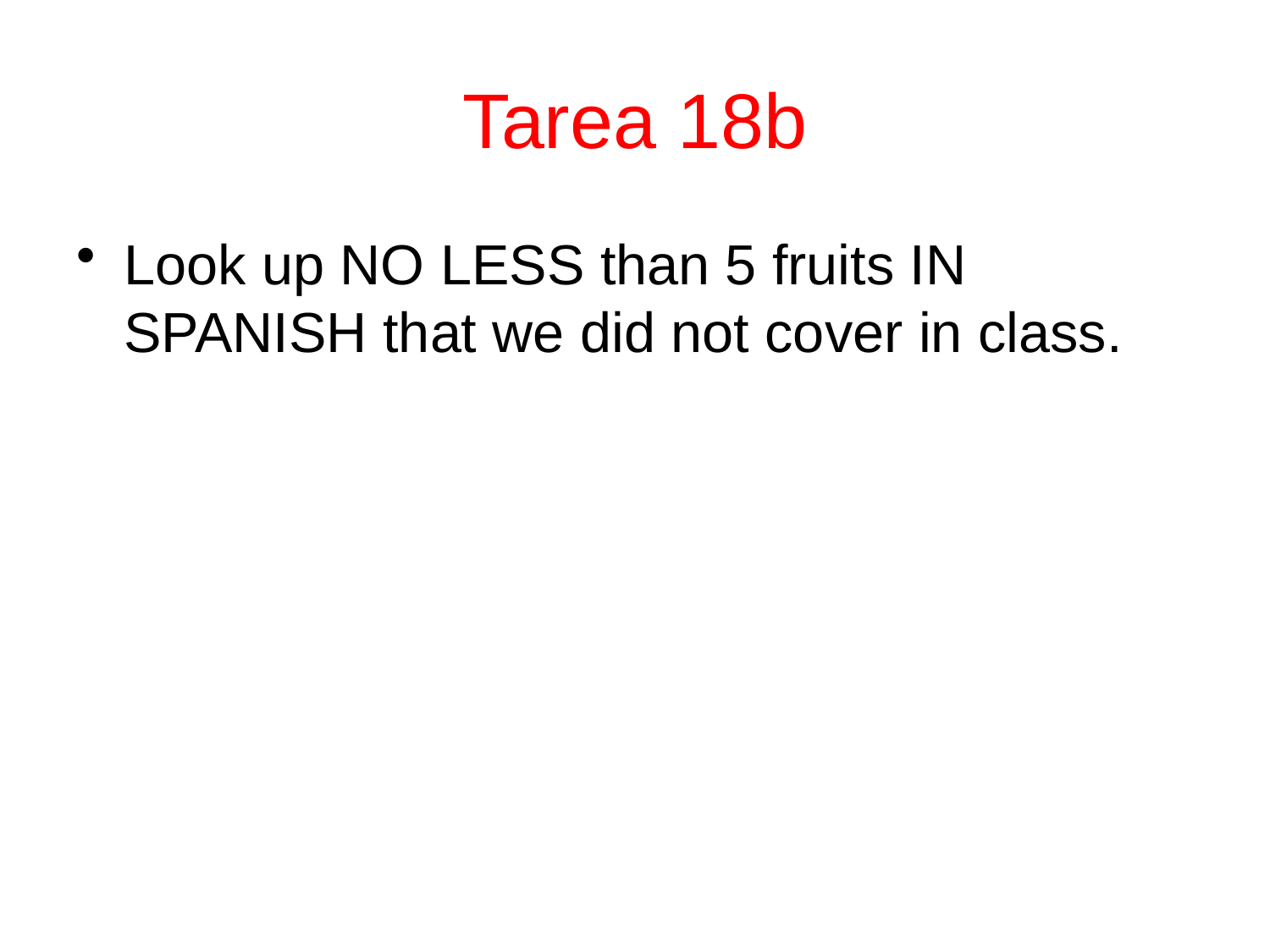

# Tarea 18b
Look up NO LESS than 5 fruits IN SPANISH that we did not cover in class.